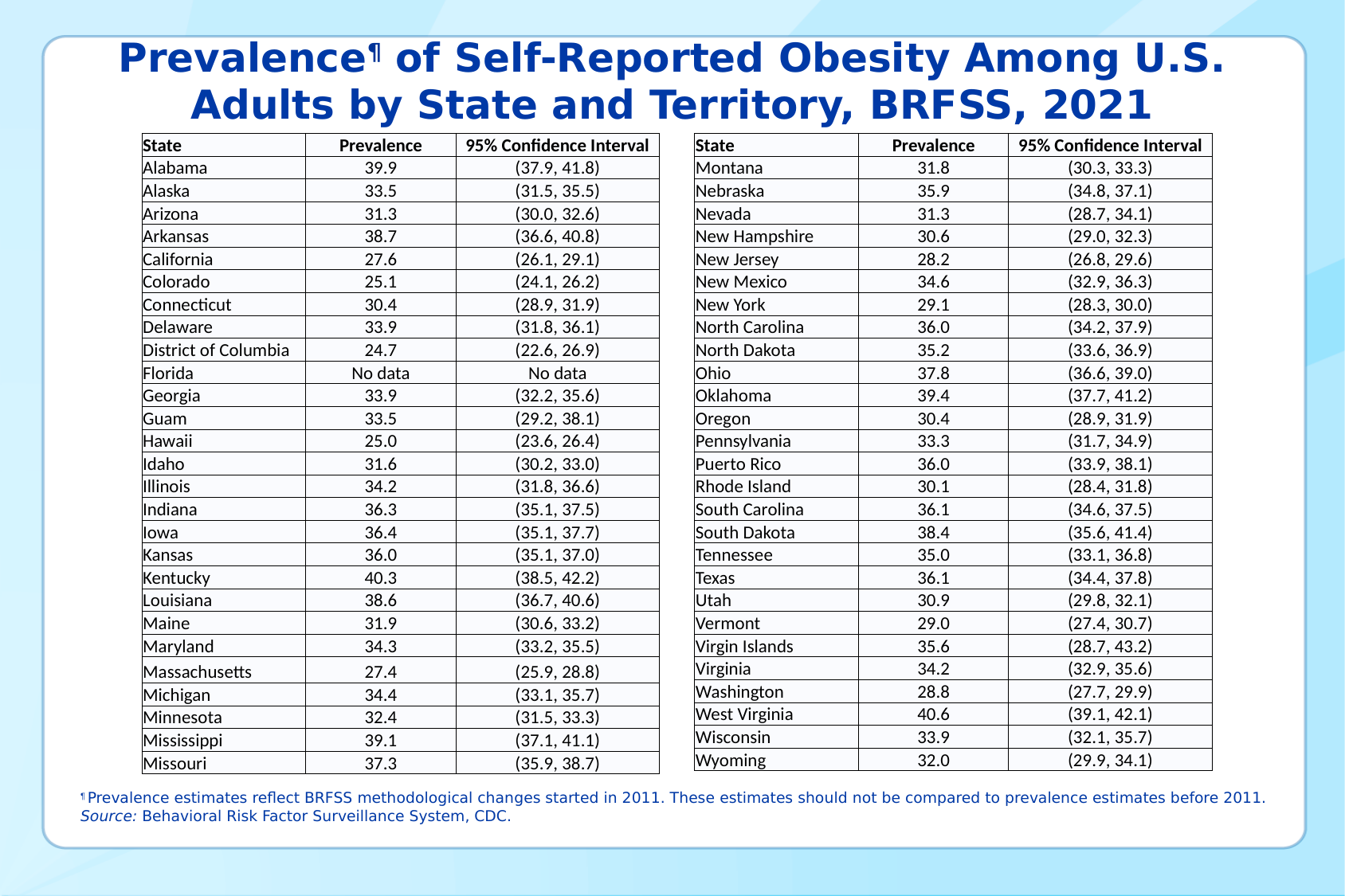

# Prevalence¶ of Self-Reported Obesity Among U.S. Adults by State and Territory, BRFSS, 2021
| State | Prevalence | 95% Confidence Interval |
| --- | --- | --- |
| Alabama | 39.9 | (37.9, 41.8) |
| Alaska | 33.5 | (31.5, 35.5) |
| Arizona | 31.3 | (30.0, 32.6) |
| Arkansas | 38.7 | (36.6, 40.8) |
| California | 27.6 | (26.1, 29.1) |
| Colorado | 25.1 | (24.1, 26.2) |
| Connecticut | 30.4 | (28.9, 31.9) |
| Delaware | 33.9 | (31.8, 36.1) |
| District of Columbia | 24.7 | (22.6, 26.9) |
| Florida | No data | No data |
| Georgia | 33.9 | (32.2, 35.6) |
| Guam | 33.5 | (29.2, 38.1) |
| Hawaii | 25.0 | (23.6, 26.4) |
| Idaho | 31.6 | (30.2, 33.0) |
| Illinois | 34.2 | (31.8, 36.6) |
| Indiana | 36.3 | (35.1, 37.5) |
| Iowa | 36.4 | (35.1, 37.7) |
| Kansas | 36.0 | (35.1, 37.0) |
| Kentucky | 40.3 | (38.5, 42.2) |
| Louisiana | 38.6 | (36.7, 40.6) |
| Maine | 31.9 | (30.6, 33.2) |
| Maryland | 34.3 | (33.2, 35.5) |
| Massachusetts | 27.4 | (25.9, 28.8) |
| Michigan | 34.4 | (33.1, 35.7) |
| Minnesota | 32.4 | (31.5, 33.3) |
| Mississippi | 39.1 | (37.1, 41.1) |
| Missouri | 37.3 | (35.9, 38.7) |
| State | Prevalence | 95% Confidence Interval |
| --- | --- | --- |
| Montana | 31.8 | (30.3, 33.3) |
| Nebraska | 35.9 | (34.8, 37.1) |
| Nevada | 31.3 | (28.7, 34.1) |
| New Hampshire | 30.6 | (29.0, 32.3) |
| New Jersey | 28.2 | (26.8, 29.6) |
| New Mexico | 34.6 | (32.9, 36.3) |
| New York | 29.1 | (28.3, 30.0) |
| North Carolina | 36.0 | (34.2, 37.9) |
| North Dakota | 35.2 | (33.6, 36.9) |
| Ohio | 37.8 | (36.6, 39.0) |
| Oklahoma | 39.4 | (37.7, 41.2) |
| Oregon | 30.4 | (28.9, 31.9) |
| Pennsylvania | 33.3 | (31.7, 34.9) |
| Puerto Rico | 36.0 | (33.9, 38.1) |
| Rhode Island | 30.1 | (28.4, 31.8) |
| South Carolina | 36.1 | (34.6, 37.5) |
| South Dakota | 38.4 | (35.6, 41.4) |
| Tennessee | 35.0 | (33.1, 36.8) |
| Texas | 36.1 | (34.4, 37.8) |
| Utah | 30.9 | (29.8, 32.1) |
| Vermont | 29.0 | (27.4, 30.7) |
| Virgin Islands | 35.6 | (28.7, 43.2) |
| Virginia | 34.2 | (32.9, 35.6) |
| Washington | 28.8 | (27.7, 29.9) |
| West Virginia | 40.6 | (39.1, 42.1) |
| Wisconsin | 33.9 | (32.1, 35.7) |
| Wyoming | 32.0 | (29.9, 34.1) |
¶ Prevalence estimates reflect BRFSS methodological changes started in 2011. These estimates should not be compared to prevalence estimates before 2011. Source: Behavioral Risk Factor Surveillance System, CDC.